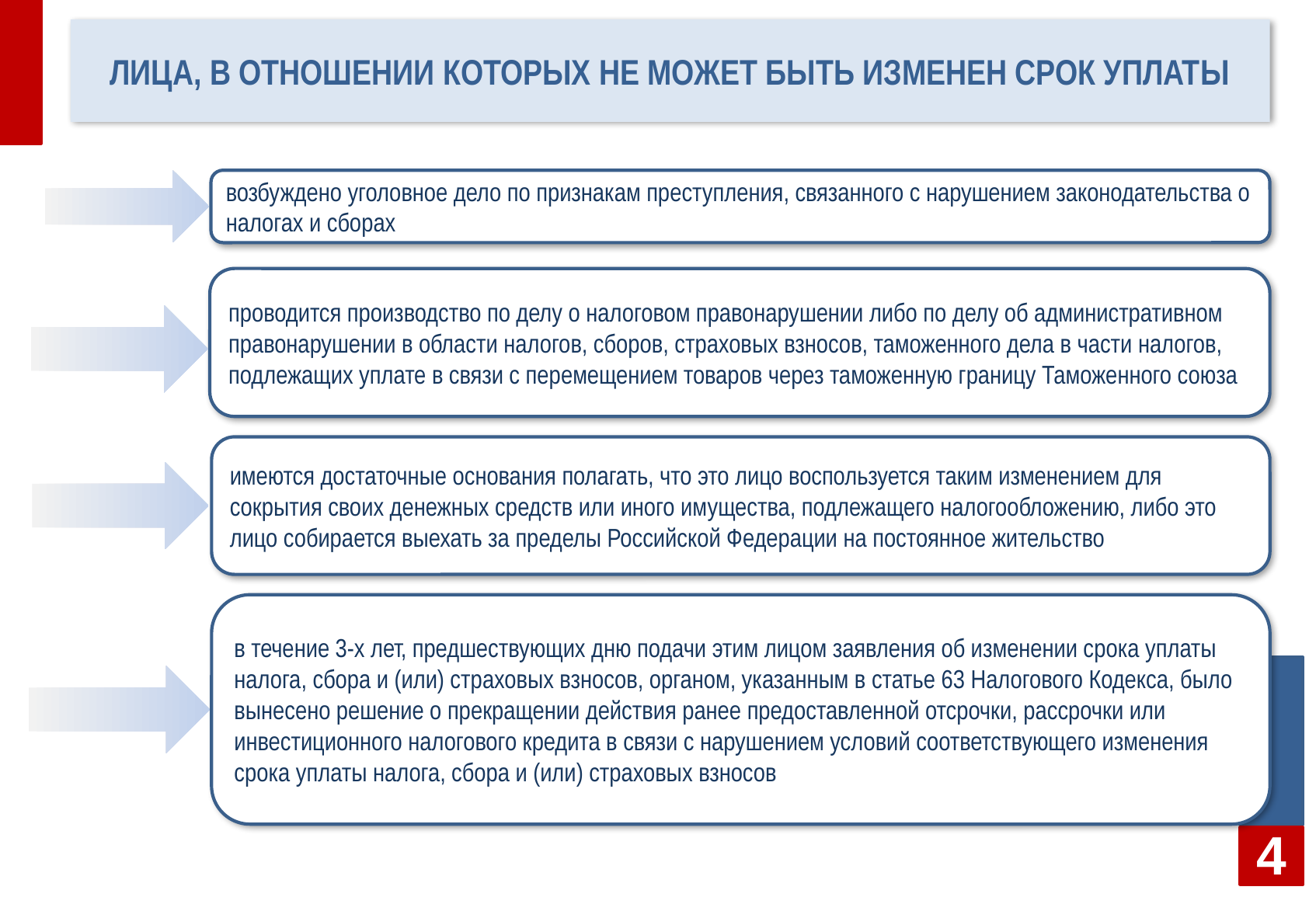

Лица, в отношении которых не может быть изменен срок уплаты

возбуждено уголовное дело по признакам преступления, связанного с нарушением законодательства о налогах и сборах
проводится производство по делу о налоговом правонарушении либо по делу об административном правонарушении в области налогов, сборов, страховых взносов, таможенного дела в части налогов, подлежащих уплате в связи с перемещением товаров через таможенную границу Таможенного союза

имеются достаточные основания полагать, что это лицо воспользуется таким изменением для сокрытия своих денежных средств или иного имущества, подлежащего налогообложению, либо это лицо собирается выехать за пределы Российской Федерации на постоянное жительство

в течение 3-х лет, предшествующих дню подачи этим лицом заявления об изменении срока уплаты налога, сбора и (или) страховых взносов, органом, указанным в статье 63 Налогового Кодекса, было вынесено решение о прекращении действия ранее предоставленной отсрочки, рассрочки или инвестиционного налогового кредита в связи с нарушением условий соответствующего изменения срока уплаты налога, сбора и (или) страховых взносов

4